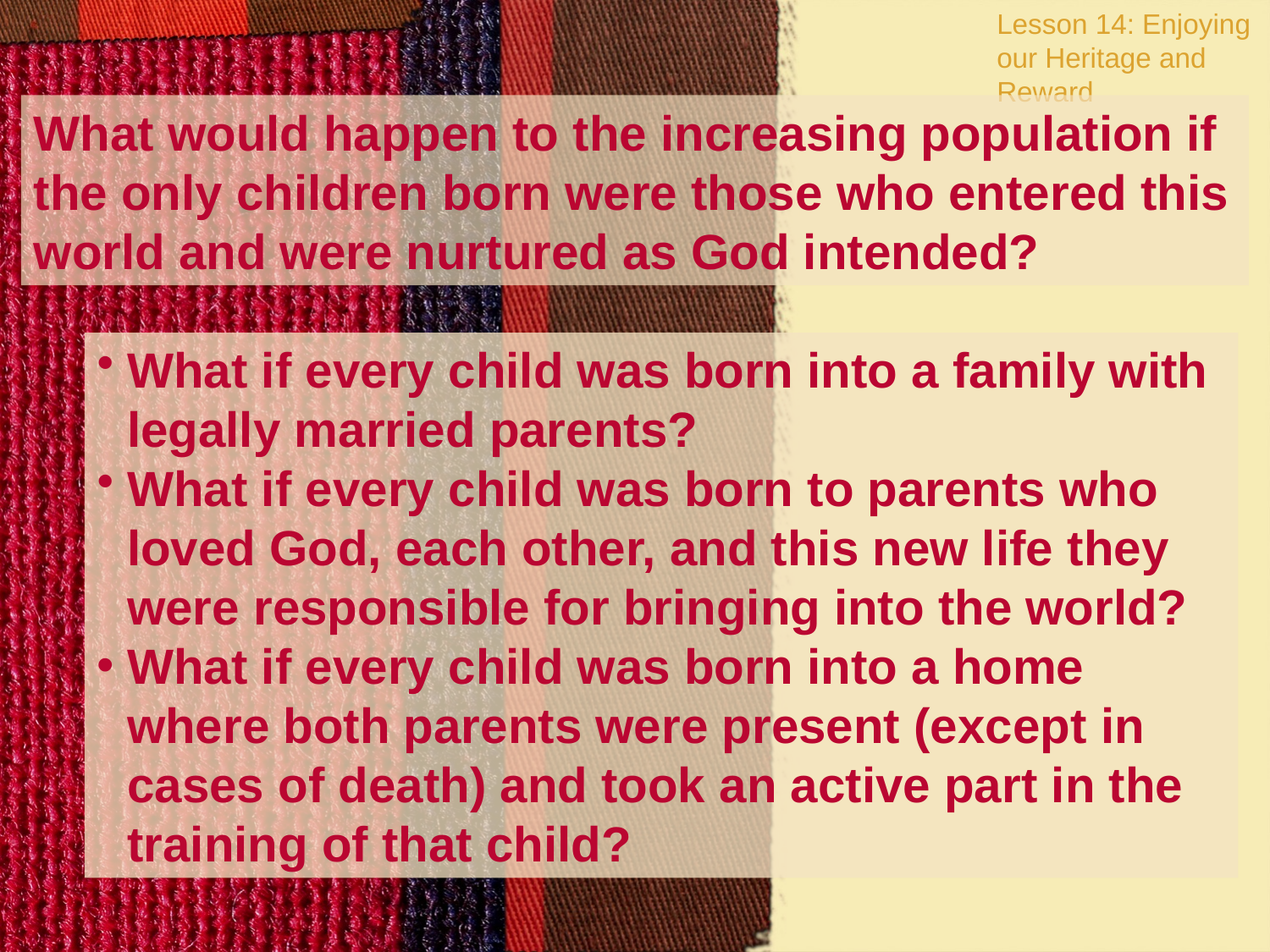

Lesson 14: Enjoying our Heritage and Reward
What would happen to the increasing population if the only children born were those who entered this world and were nurtured as God intended?
What if every child was born into a family with legally married parents?
What if every child was born to parents who loved God, each other, and this new life they were responsible for bringing into the world?
What if every child was born into a home where both parents were present (except in cases of death) and took an active part in the training of that child?